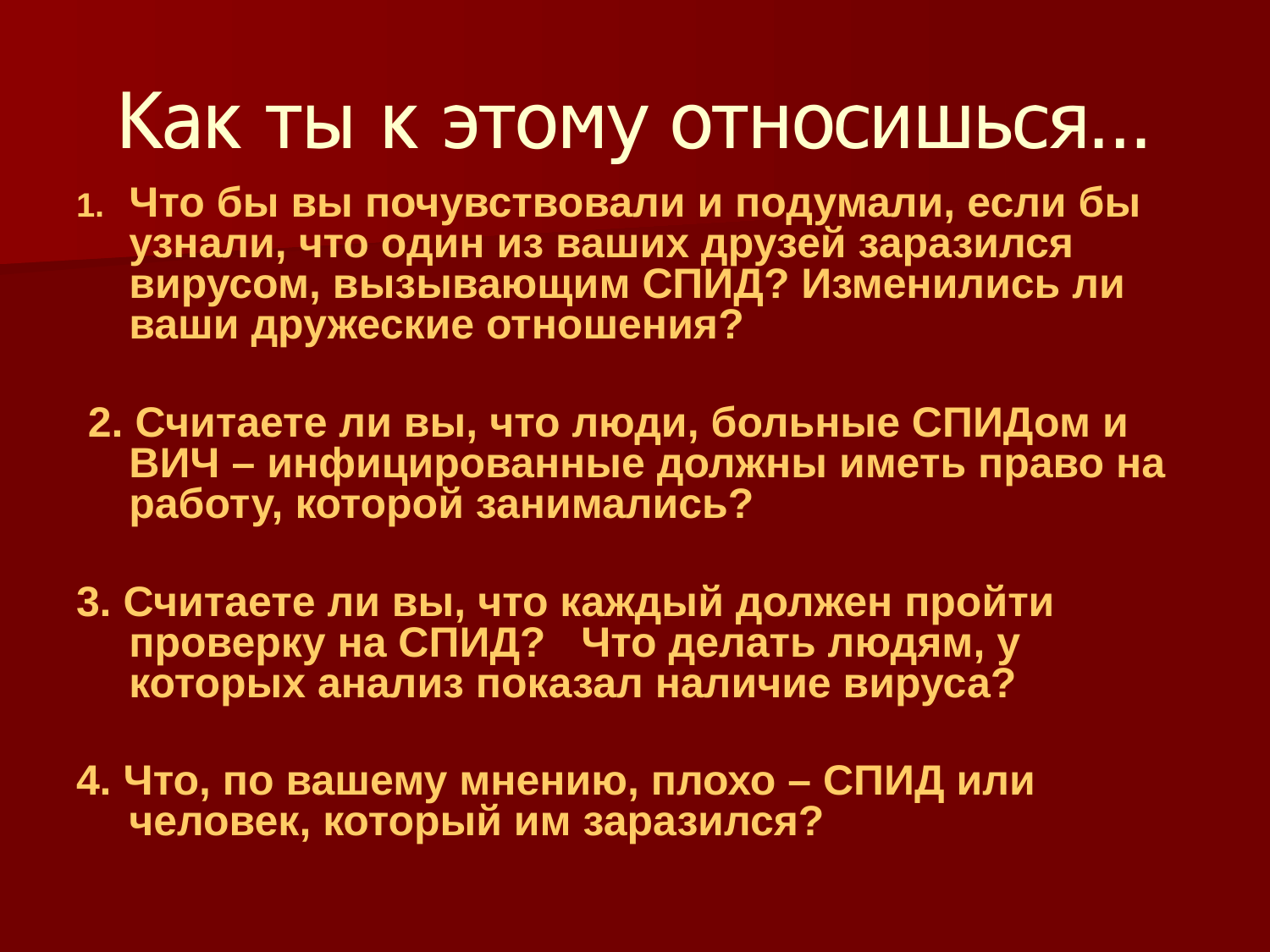

# Как ты к этому относишься…
Что бы вы почувствовали и подумали, если бы узнали, что один из ваших друзей заразился вирусом, вызывающим СПИД? Изменились ли ваши дружеские отношения?

 2. Считаете ли вы, что люди, больные СПИДом и ВИЧ – инфицированные должны иметь право на работу, которой занимались?

3. Считаете ли вы, что каждый должен пройти проверку на СПИД?   Что делать людям, у которых анализ показал наличие вируса?

4. Что, по вашему мнению, плохо – СПИД или человек, который им заразился?